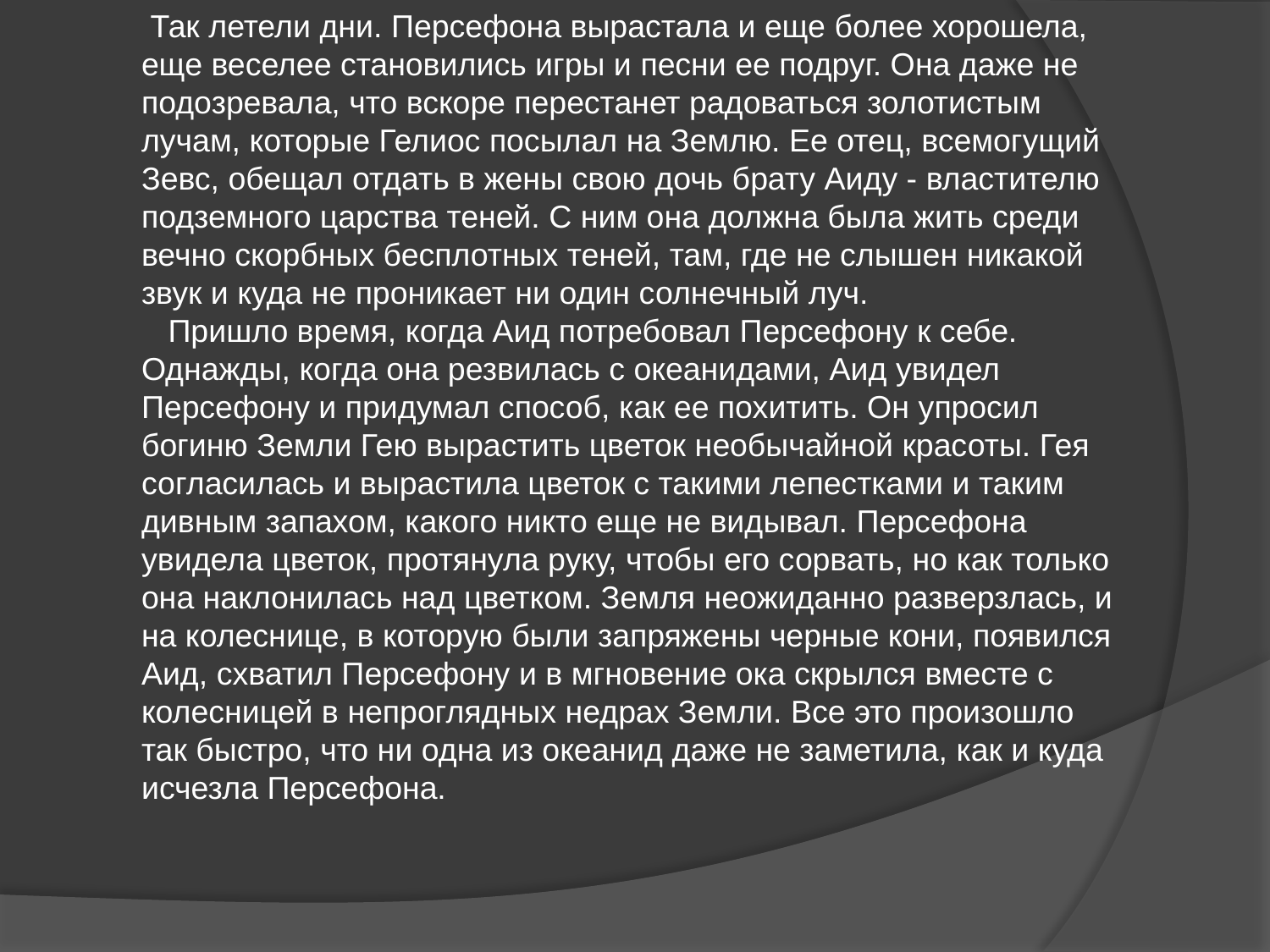

Так летели дни. Персефона вырастала и еще более хорошела, еще веселее становились игры и песни ее подруг. Она даже не подозревала, что вскоре перестанет радоваться золотистым лучам, которые Гелиос посылал на Землю. Ее отец, всемогущий Зевс, обещал отдать в жены свою дочь брату Аиду - властителю подземного царства теней. С ним она должна была жить среди вечно скорбных бесплотных теней, там, где не слышен никакой звук и куда не проникает ни один солнечный луч.
   Пришло время, когда Аид потребовал Персефону к себе. Однажды, когда она резвилась с океанидами, Аид увидел Персефону и придумал способ, как ее похитить. Он упросил богиню Земли Гею вырастить цветок необычайной красоты. Гея согласилась и вырастила цветок с такими лепестками и таким дивным запахом, какого никто еще не видывал. Персефона увидела цветок, протянула руку, чтобы его сорвать, но как только она наклонилась над цветком. Земля неожиданно разверзлась, и на колеснице, в которую были запряжены черные кони, появился Аид, схватил Персефону и в мгновение ока скрылся вместе с колесницей в непроглядных недрах Земли. Все это произошло так быстро, что ни одна из океанид даже не заметила, как и куда исчезла Персефона.